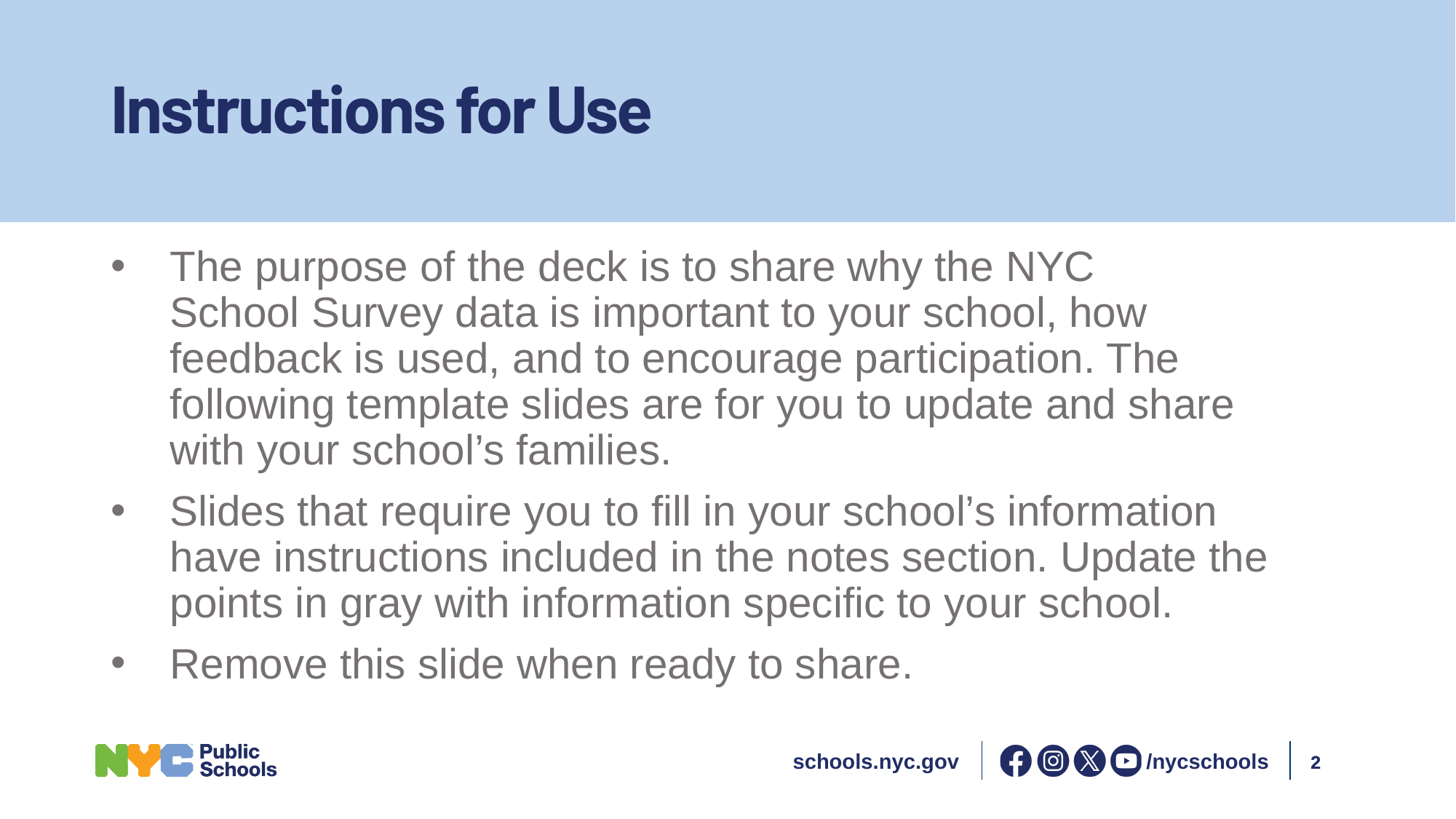

# Instructions for Use
The purpose of the deck is to share why the NYC School Survey data is important to your school, how feedback is used, and to encourage participation. The following template slides are for you to update and share with your school’s families.​
Slides that require you to fill in your school’s information have instructions included in the notes section. Update the points in gray with information specific to your school.​
Remove this slide when ready to share.
/nycschools
2